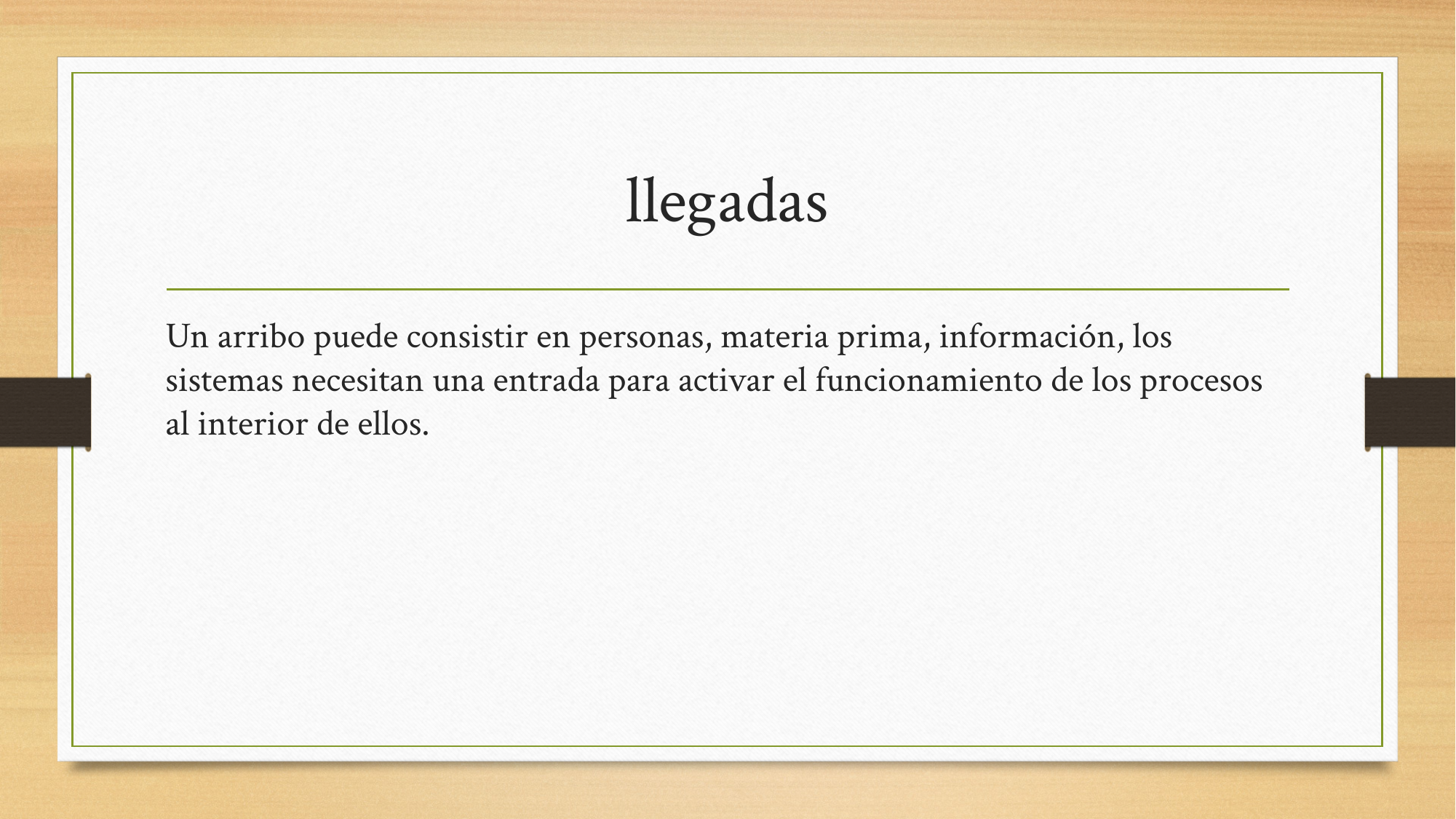

# llegadas
Un arribo puede consistir en personas, materia prima, información, los sistemas necesitan una entrada para activar el funcionamiento de los procesos al interior de ellos.